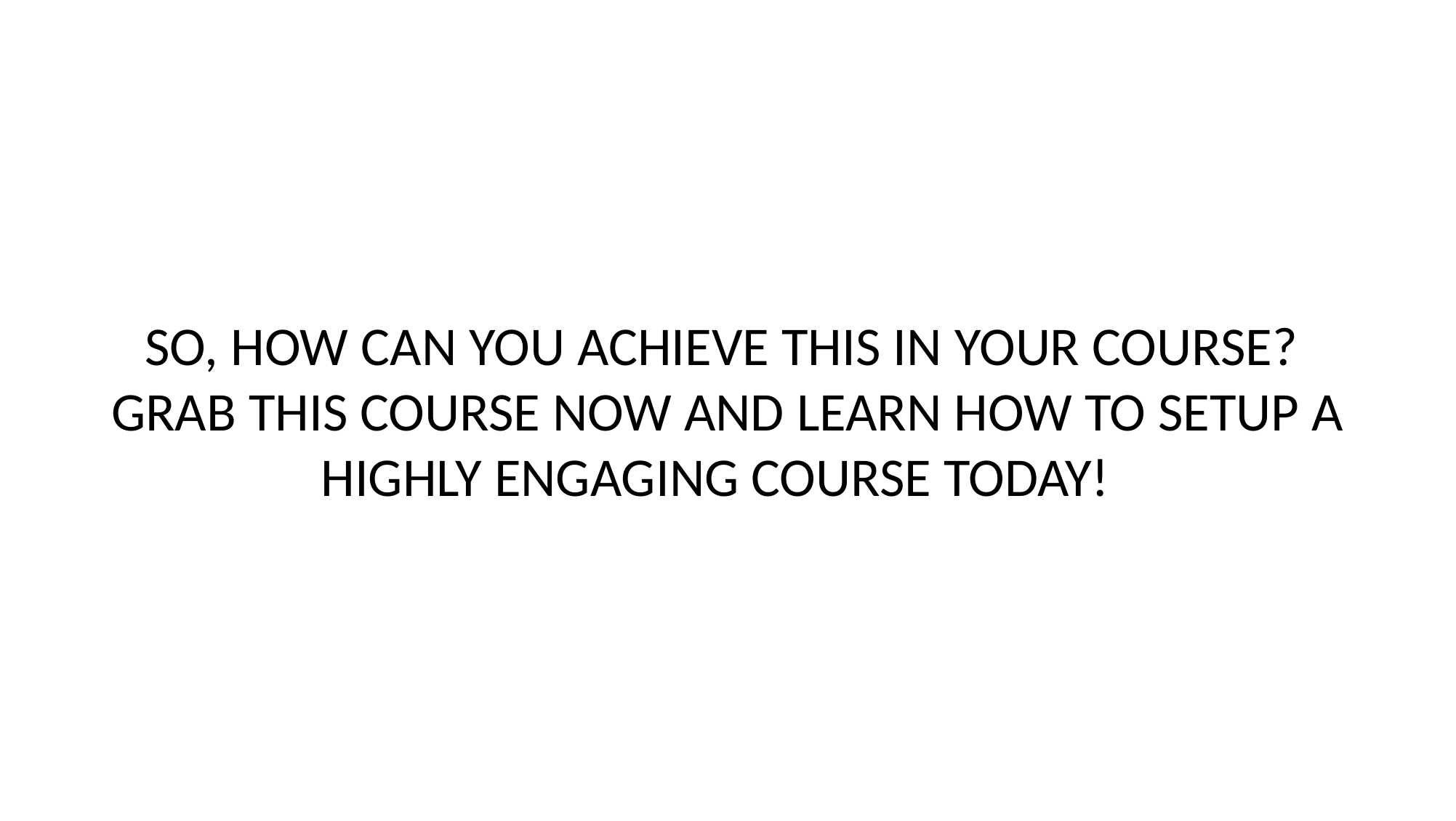

SO, HOW CAN YOU ACHIEVE THIS IN YOUR COURSE?  GRAB THIS COURSE NOW AND LEARN HOW TO SETUP A HIGHLY ENGAGING COURSE TODAY!